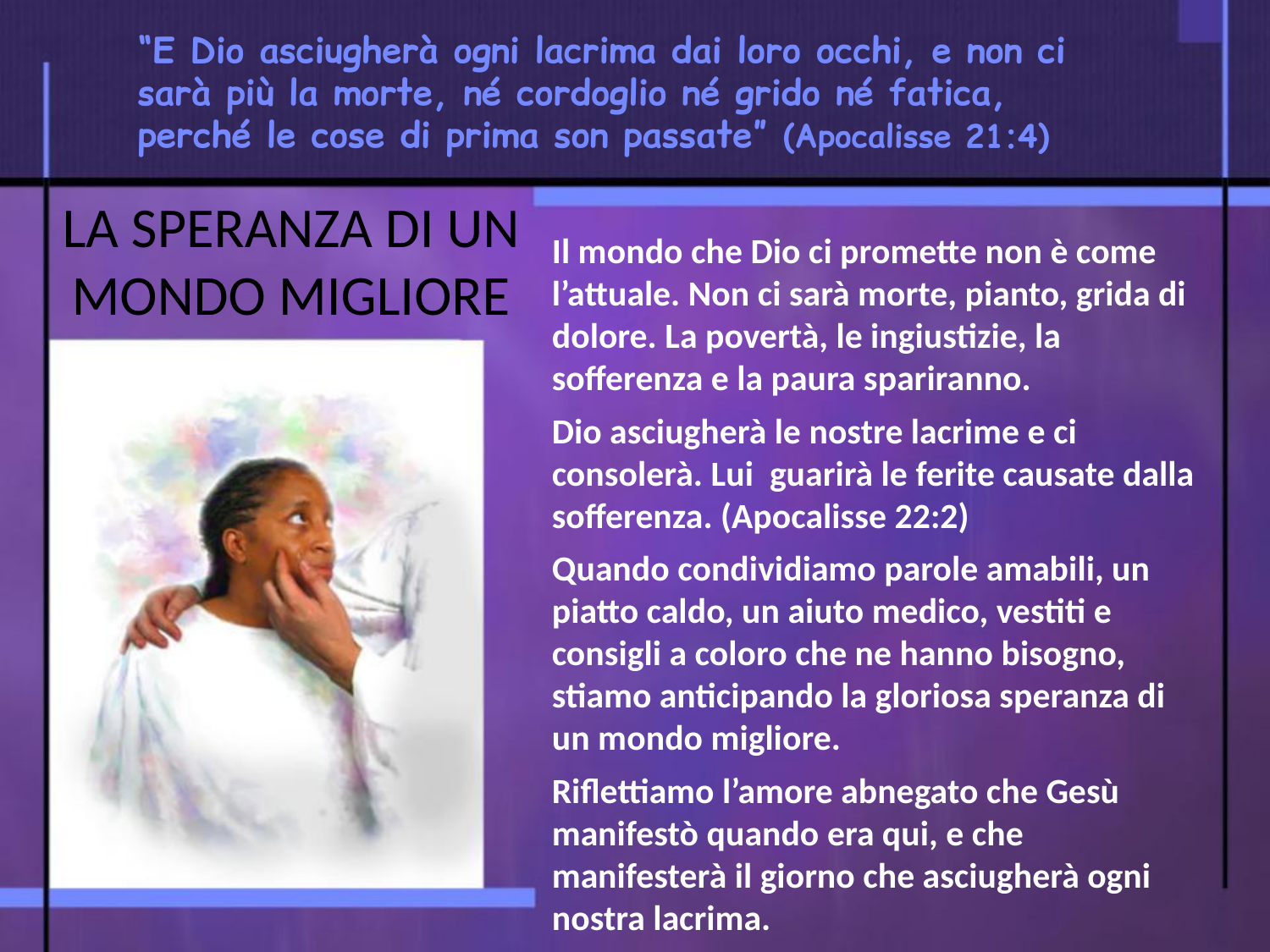

“E Dio asciugherà ogni lacrima dai loro occhi, e non ci sarà più la morte, né cordoglio né grido né fatica, perché le cose di prima son passate” (Apocalisse 21:4)
LA SPERANZA DI UN MONDO MIGLIORE
Il mondo che Dio ci promette non è come l’attuale. Non ci sarà morte, pianto, grida di dolore. La povertà, le ingiustizie, la sofferenza e la paura spariranno.
Dio asciugherà le nostre lacrime e ci consolerà. Lui  guarirà le ferite causate dalla sofferenza. (Apocalisse 22:2)
Quando condividiamo parole amabili, un piatto caldo, un aiuto medico, vestiti e consigli a coloro che ne hanno bisogno, stiamo anticipando la gloriosa speranza di un mondo migliore.
Riflettiamo l’amore abnegato che Gesù manifestò quando era qui, e che manifesterà il giorno che asciugherà ogni nostra lacrima.